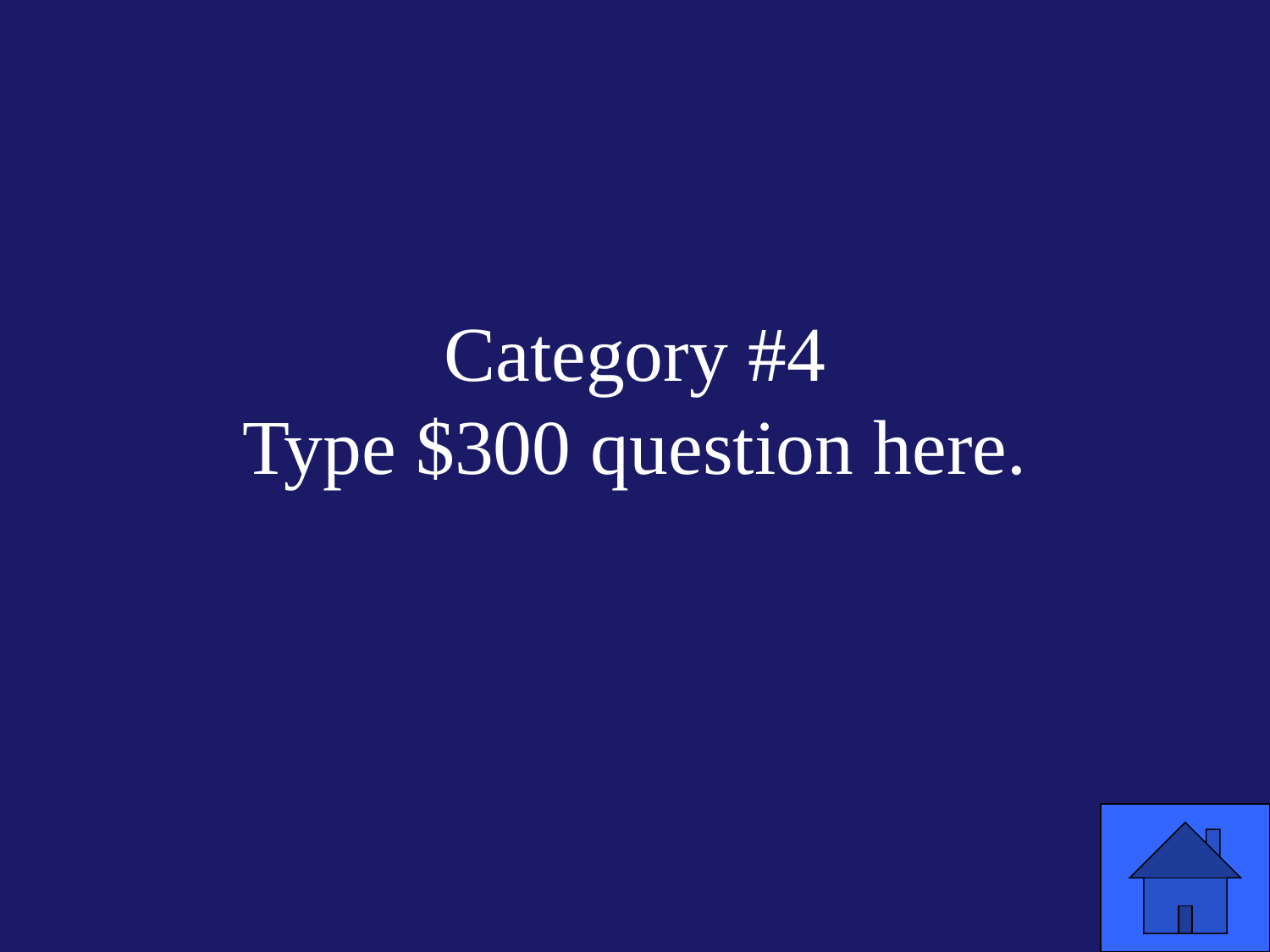

# Category #4 Type $300 question here.